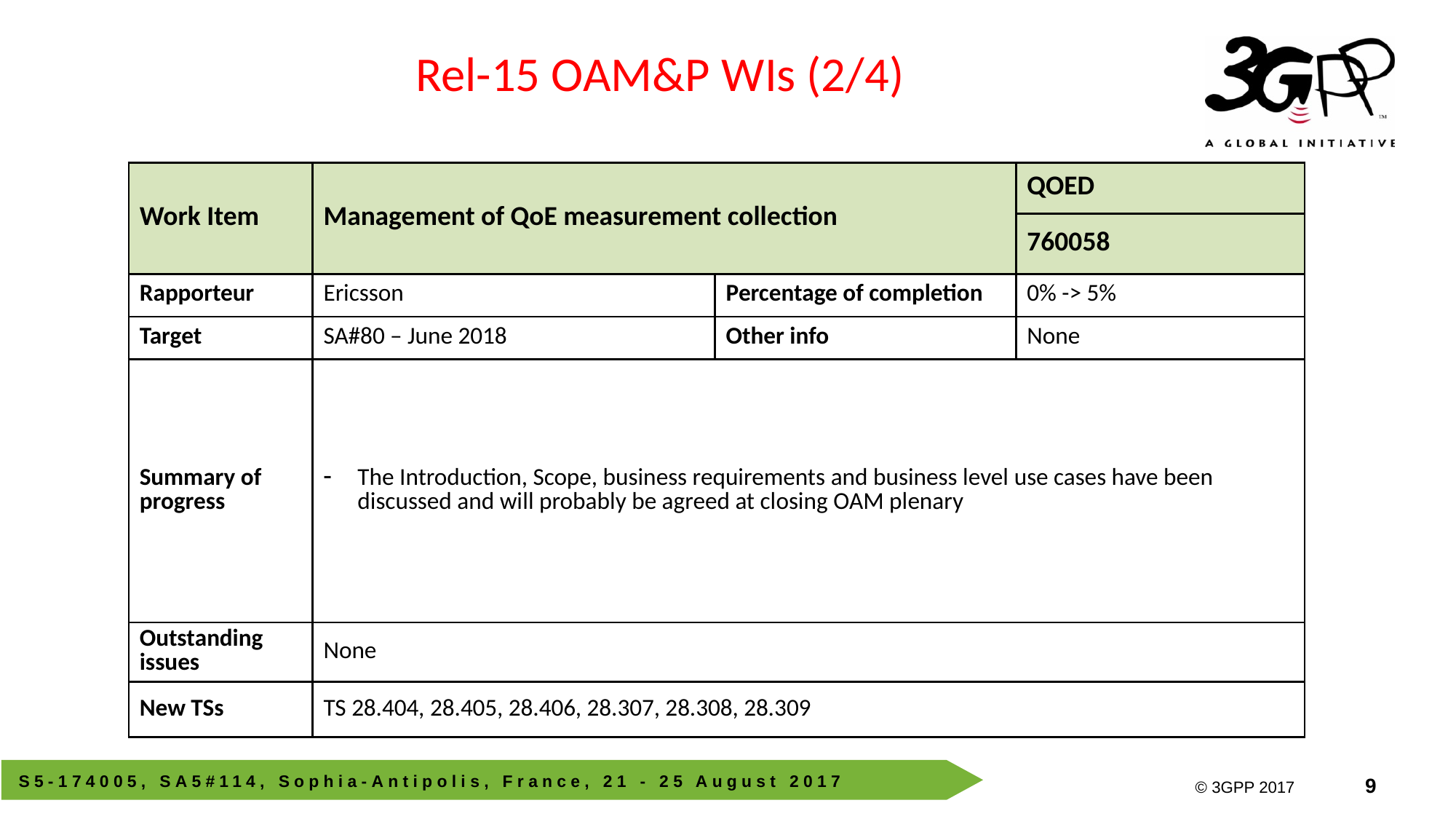

Rel-15 OAM&P WIs (2/4)
| Work Item | Management of QoE measurement collection |  | QOED |
| --- | --- | --- | --- |
|  |  |  | 760058 |
| Rapporteur | Ericsson | Percentage of completion | 0% -> 5% |
| Target | SA#80 – June 2018 | Other info | None |
| Summary of progress | The Introduction, Scope, business requirements and business level use cases have been discussed and will probably be agreed at closing OAM plenary |  |  |
| Outstanding issues | None |  |  |
| New TSs | TS 28.404, 28.405, 28.406, 28.307, 28.308, 28.309 |  |  |